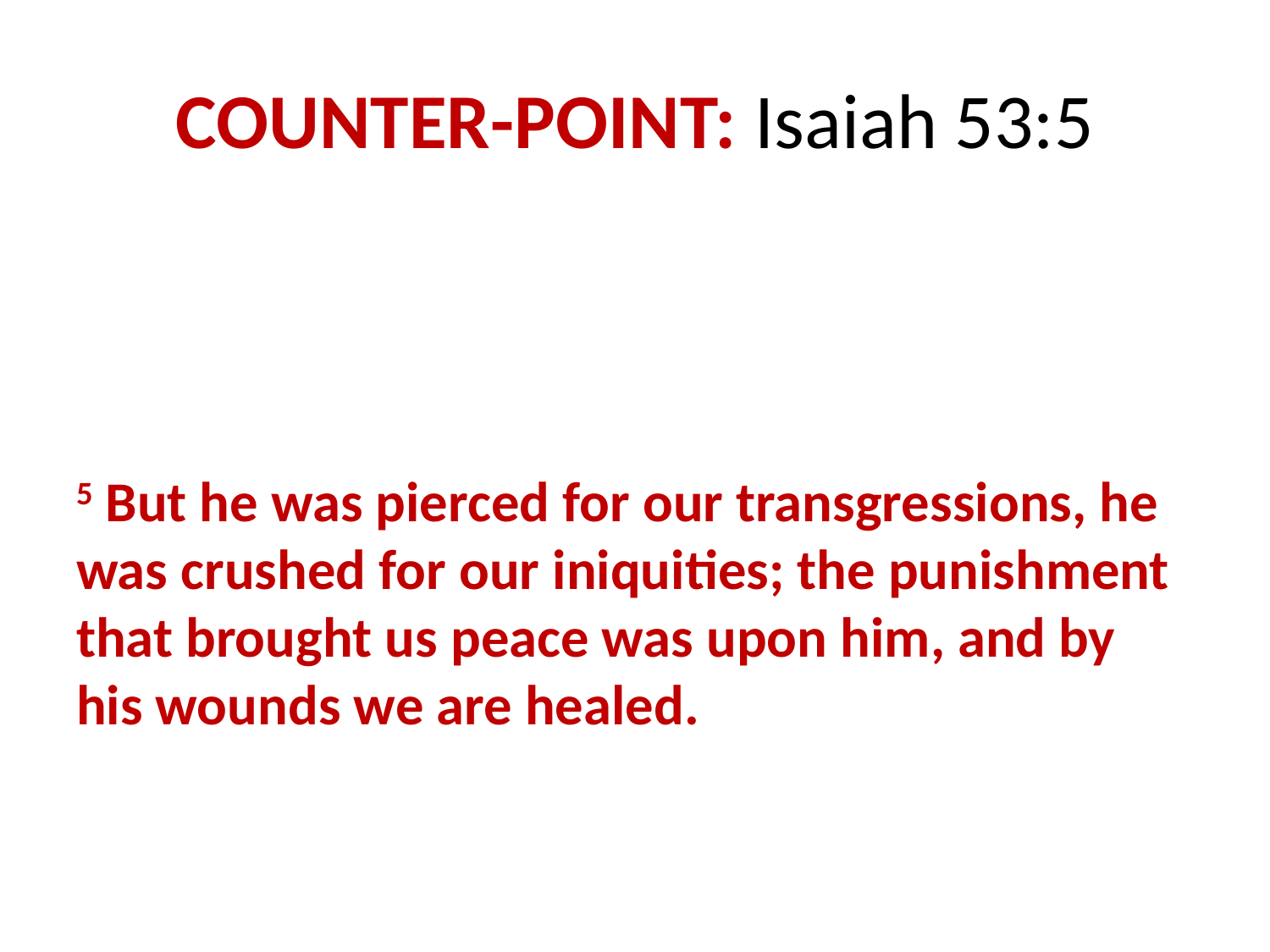

# COUNTER-POINT: Isaiah 53:5

5 But he was pierced for our transgressions, he was crushed for our iniquities; the punishment that brought us peace was upon him, and by his wounds we are healed.